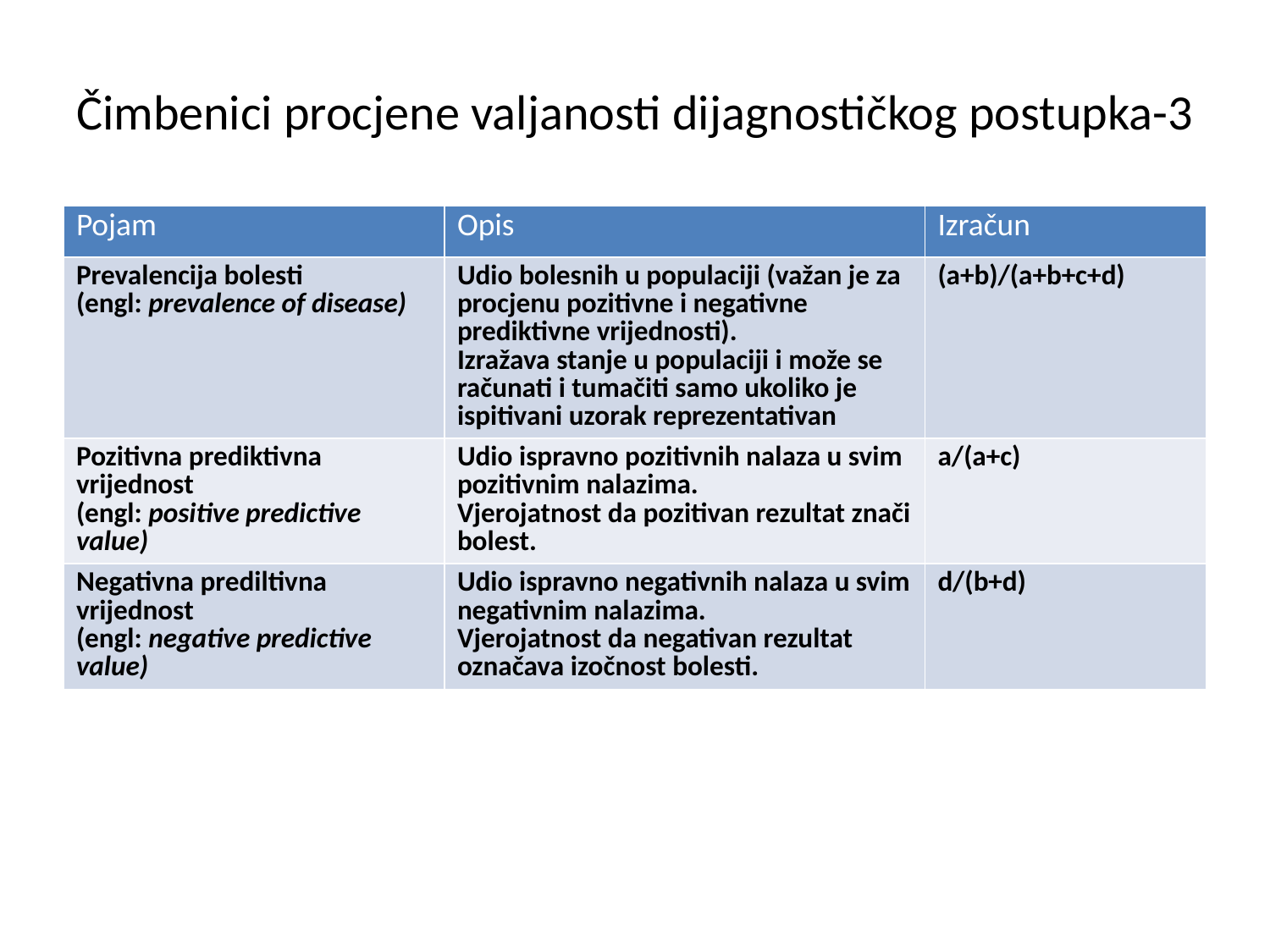

# Čimbenici procjene valjanosti dijagnostičkog postupka-3
| Pojam | Opis | Izračun |
| --- | --- | --- |
| Prevalencija bolesti (engl: prevalence of disease) | Udio bolesnih u populaciji (važan je za procjenu pozitivne i negativne prediktivne vrijednosti). Izražava stanje u populaciji i može se računati i tumačiti samo ukoliko je ispitivani uzorak reprezentativan | (a+b)/(a+b+c+d) |
| Pozitivna prediktivna vrijednost (engl: positive predictive value) | Udio ispravno pozitivnih nalaza u svim pozitivnim nalazima. Vjerojatnost da pozitivan rezultat znači bolest. | a/(a+c) |
| Negativna prediltivna vrijednost (engl: negative predictive value) | Udio ispravno negativnih nalaza u svim negativnim nalazima. Vjerojatnost da negativan rezultat označava izočnost bolesti. | d/(b+d) |